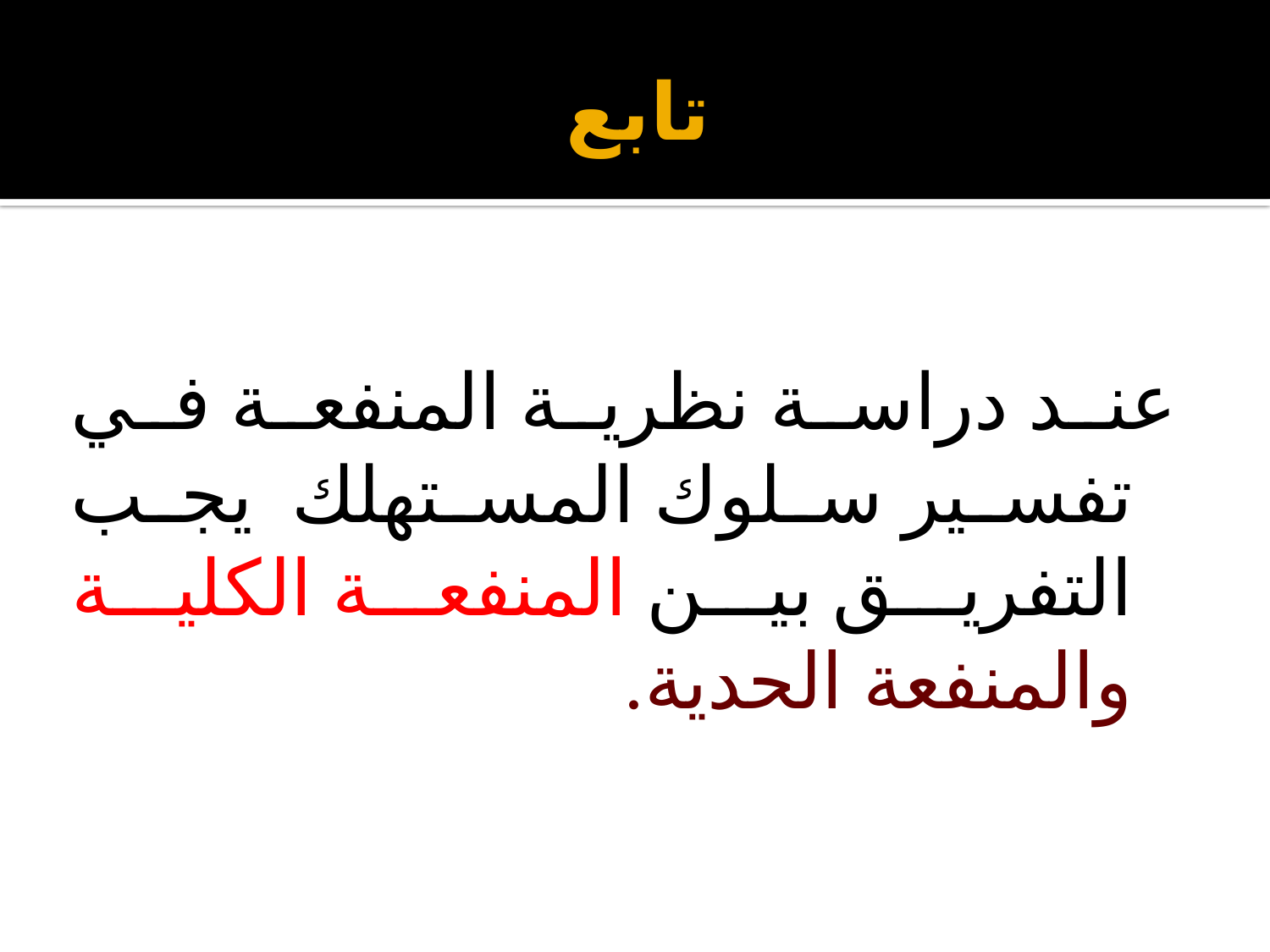

# تابع

عند دراسة نظرية المنفعة في تفسير سلوك المستهلك  يجب التفريق بين المنفعة الكلية والمنفعة الحدية.